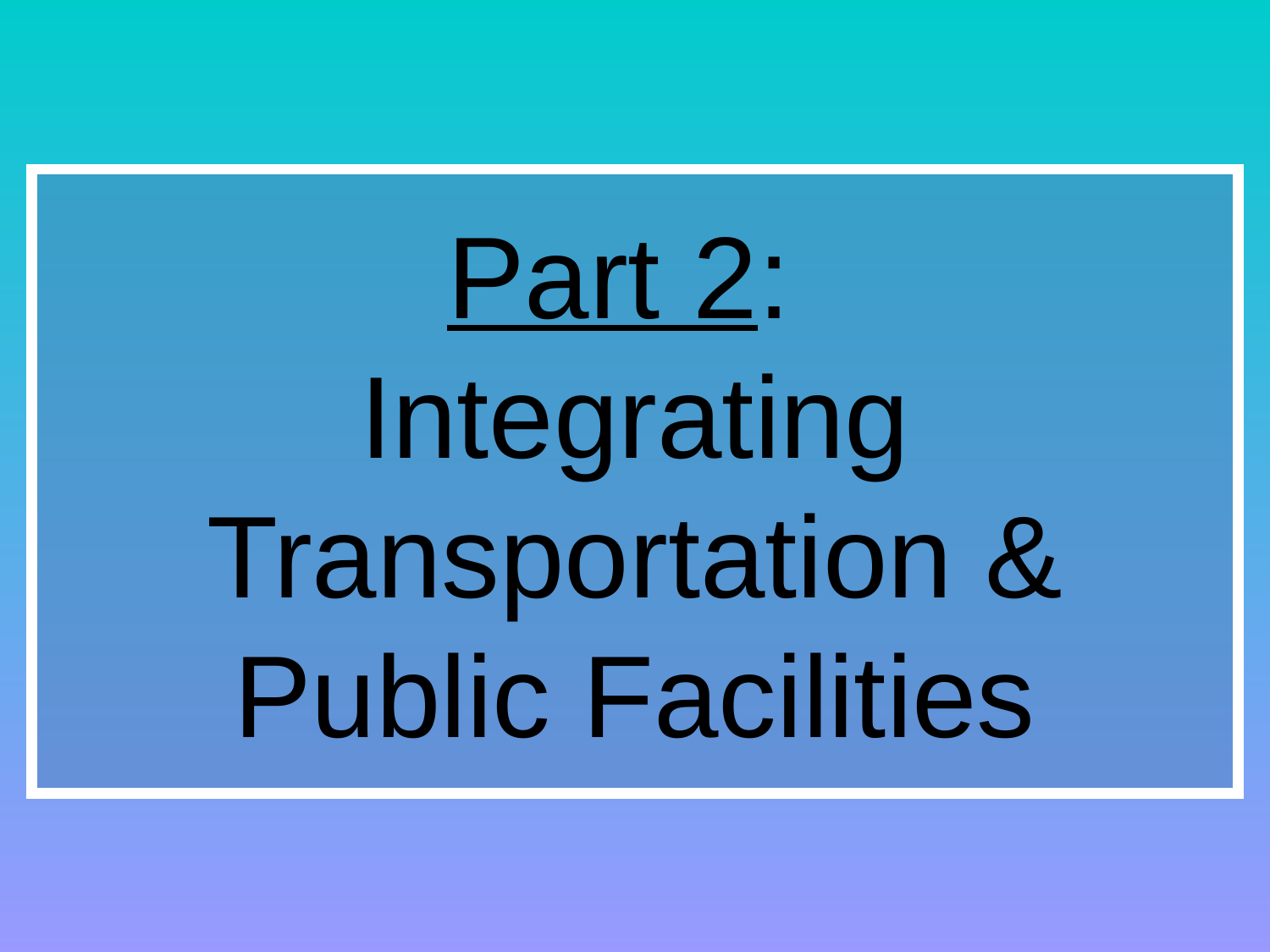

Part 2:
Integrating Transportation & Public Facilities